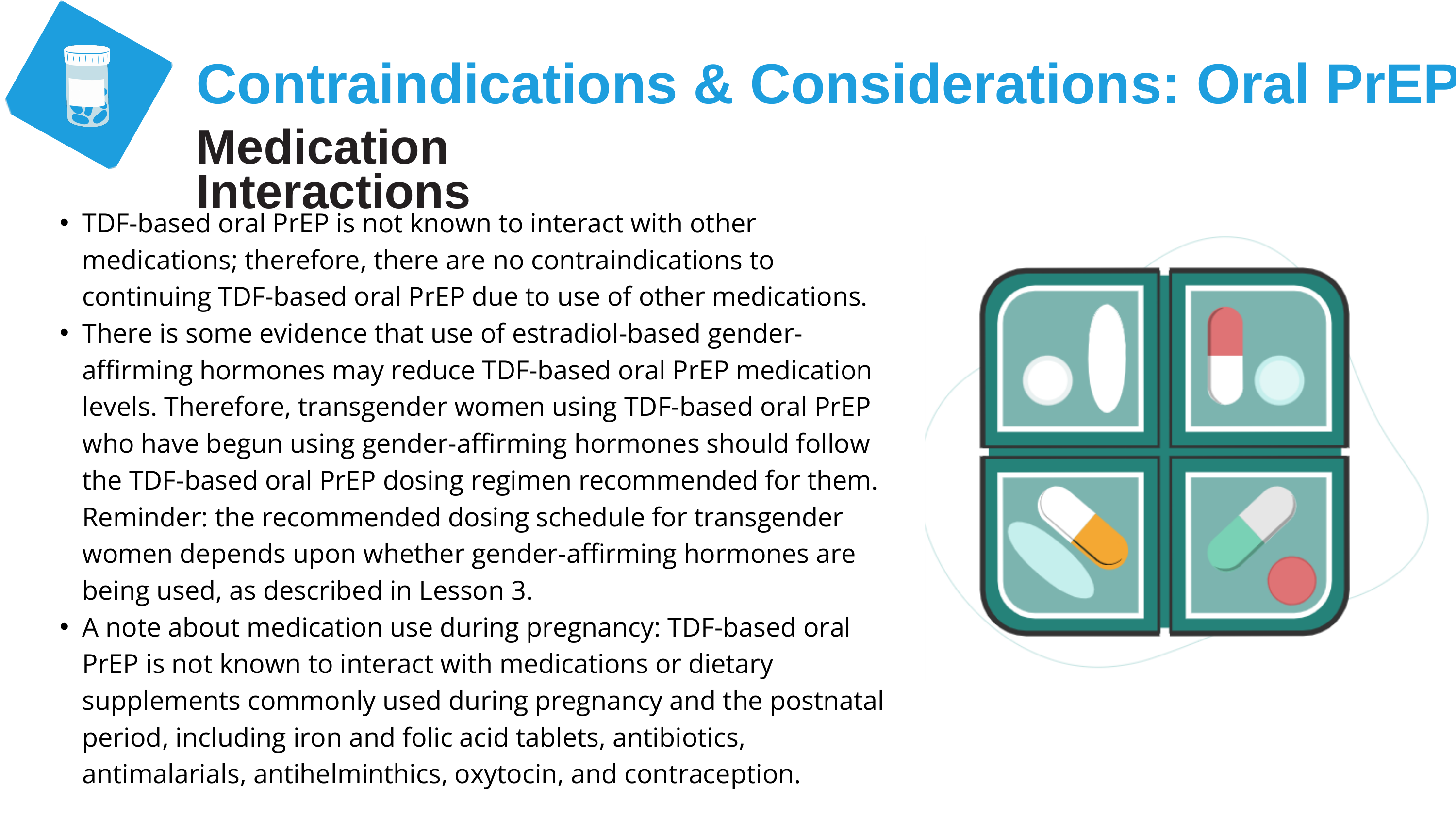

Contraindications & Considerations: Oral PrEP
Medication Interactions
TDF-based oral PrEP is not known to interact with other medications; therefore, there are no contraindications to continuing TDF-based oral PrEP due to use of other medications.
There is some evidence that use of estradiol-based gender-affirming hormones may reduce TDF-based oral PrEP medication levels. Therefore, transgender women using TDF-based oral PrEP who have begun using gender-affirming hormones should follow the TDF-based oral PrEP dosing regimen recommended for them. Reminder: the recommended dosing schedule for transgender women depends upon whether gender-affirming hormones are being used, as described in Lesson 3.
A note about medication use during pregnancy: TDF-based oral PrEP is not known to interact with medications or dietary supplements commonly used during pregnancy and the postnatal period, including iron and folic acid tablets, antibiotics, antimalarials, antihelminthics, oxytocin, and contraception.